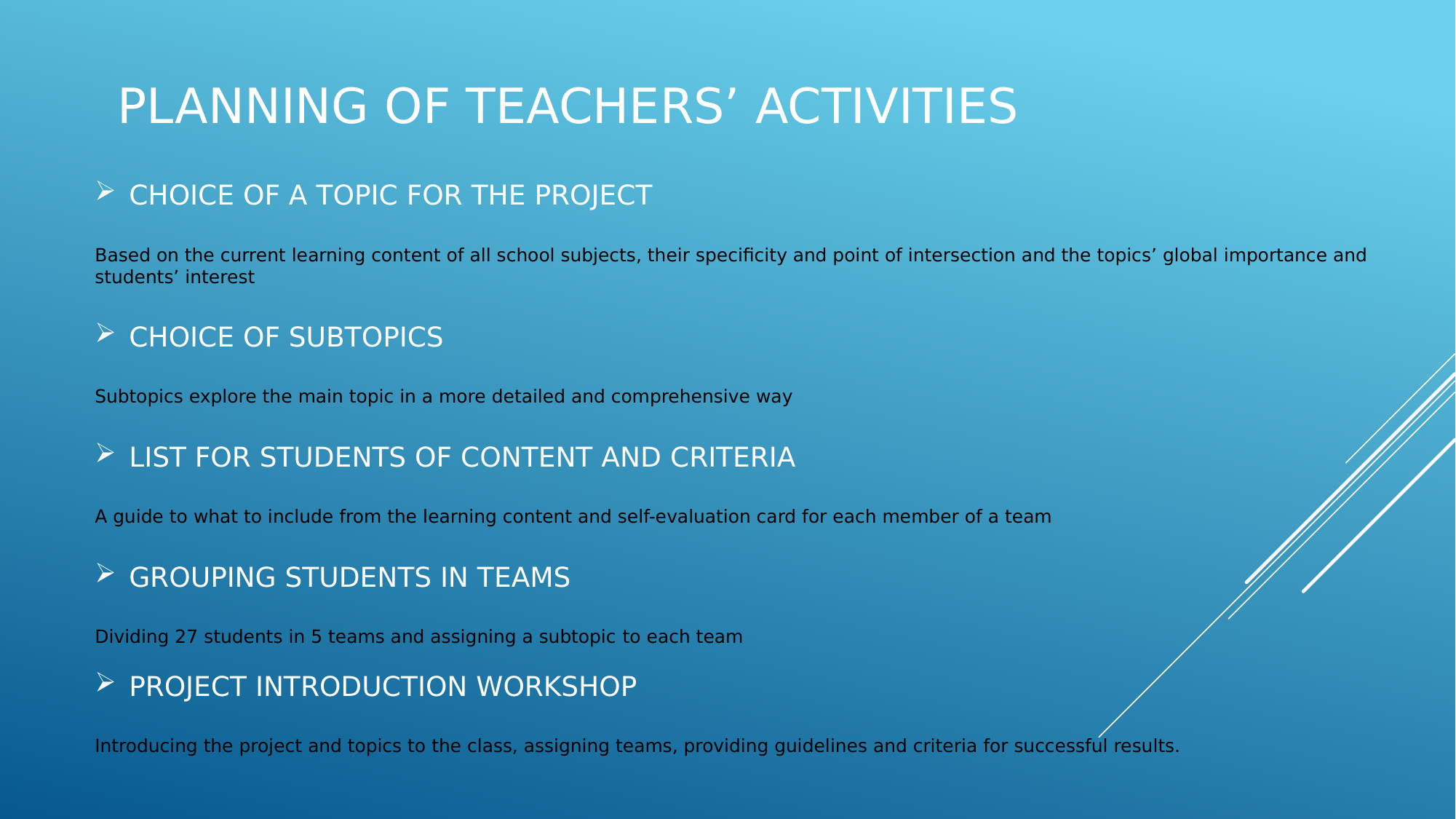

PLANNING OF TEACHERS’ ACTIVITIES
CHOICE OF A TOPIC FOR THE PROJECT

Based on the current learning content of all school subjects, their specificity and point of intersection and the topics’ global importance and students’ interest

CHOICE OF SUBTOPICS

Subtopics explore the main topic in a more detailed and comprehensive way

LIST FOR STUDENTS OF CONTENT AND CRITERIA

A guide to what to include from the learning content and self-evaluation card for each member of a team

GROUPING STUDENTS IN TEAMS

Dividing 27 students in 5 teams and assigning a subtopic to each team

PROJECT INTRODUCTION WORKSHOP

Introducing the project and topics to the class, assigning teams, providing guidelines and criteria for successful results.